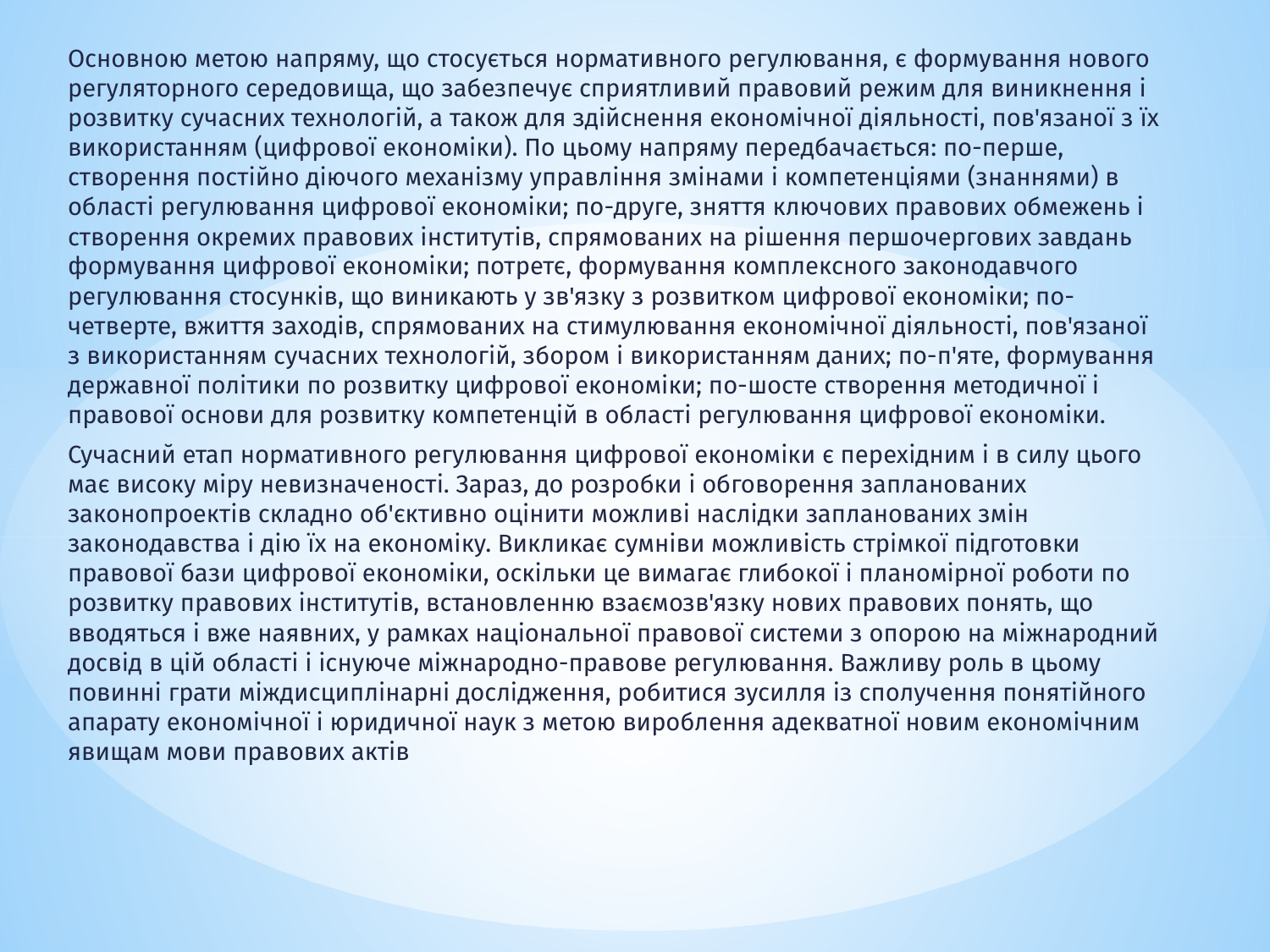

Основною метою напряму, що стосується нормативного регулювання, є формування нового регуляторного середовища, що забезпечує сприятливий правовий режим для виникнення і розвитку сучасних технологій, а також для здійснення економічної діяльності, пов'язаної з їх використанням (цифрової економіки). По цьому напряму передбачається: по-перше, створення постійно діючого механізму управління змінами і компетенціями (знаннями) в області регулювання цифрової економіки; по-друге, зняття ключових правових обмежень і створення окремих правових інститутів, спрямованих на рішення першочергових завдань формування цифрової економіки; потретє, формування комплексного законодавчого регулювання стосунків, що виникають у зв'язку з розвитком цифрової економіки; по-четверте, вжиття заходів, спрямованих на стимулювання економічної діяльності, пов'язаної з використанням сучасних технологій, збором і використанням даних; по-п'яте, формування державної політики по розвитку цифрової економіки; по-шосте створення методичної і правової основи для розвитку компетенцій в області регулювання цифрової економіки.
Сучасний етап нормативного регулювання цифрової економіки є перехідним і в силу цього має високу міру невизначеності. Зараз, до розробки і обговорення запланованих законопроектів складно об'єктивно оцінити можливі наслідки запланованих змін законодавства і дію їх на економіку. Викликає сумніви можливість стрімкої підготовки правової бази цифрової економіки, оскільки це вимагає глибокої і планомірної роботи по розвитку правових інститутів, встановленню взаємозв'язку нових правових понять, що вводяться і вже наявних, у рамках національної правової системи з опорою на міжнародний досвід в цій області і існуюче міжнародно-правове регулювання. Важливу роль в цьому повинні грати міждисциплінарні дослідження, робитися зусилля із сполучення понятійного апарату економічної і юридичної наук з метою вироблення адекватної новим економічним явищам мови правових актів